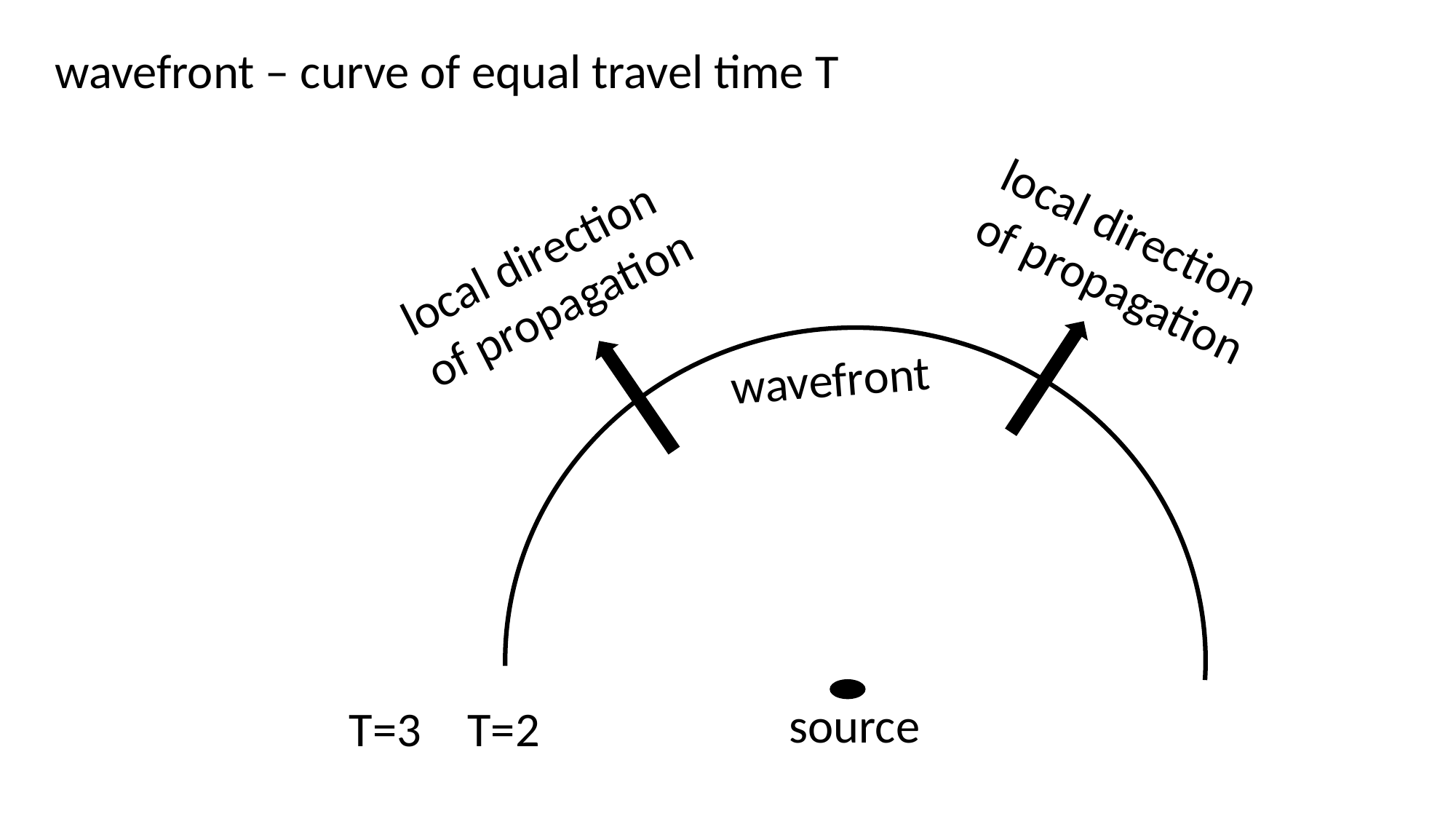

wavefront – curve of equal travel time T
local direction
of propagation
local direction
of propagation

wavefront

source
T=3
T=2